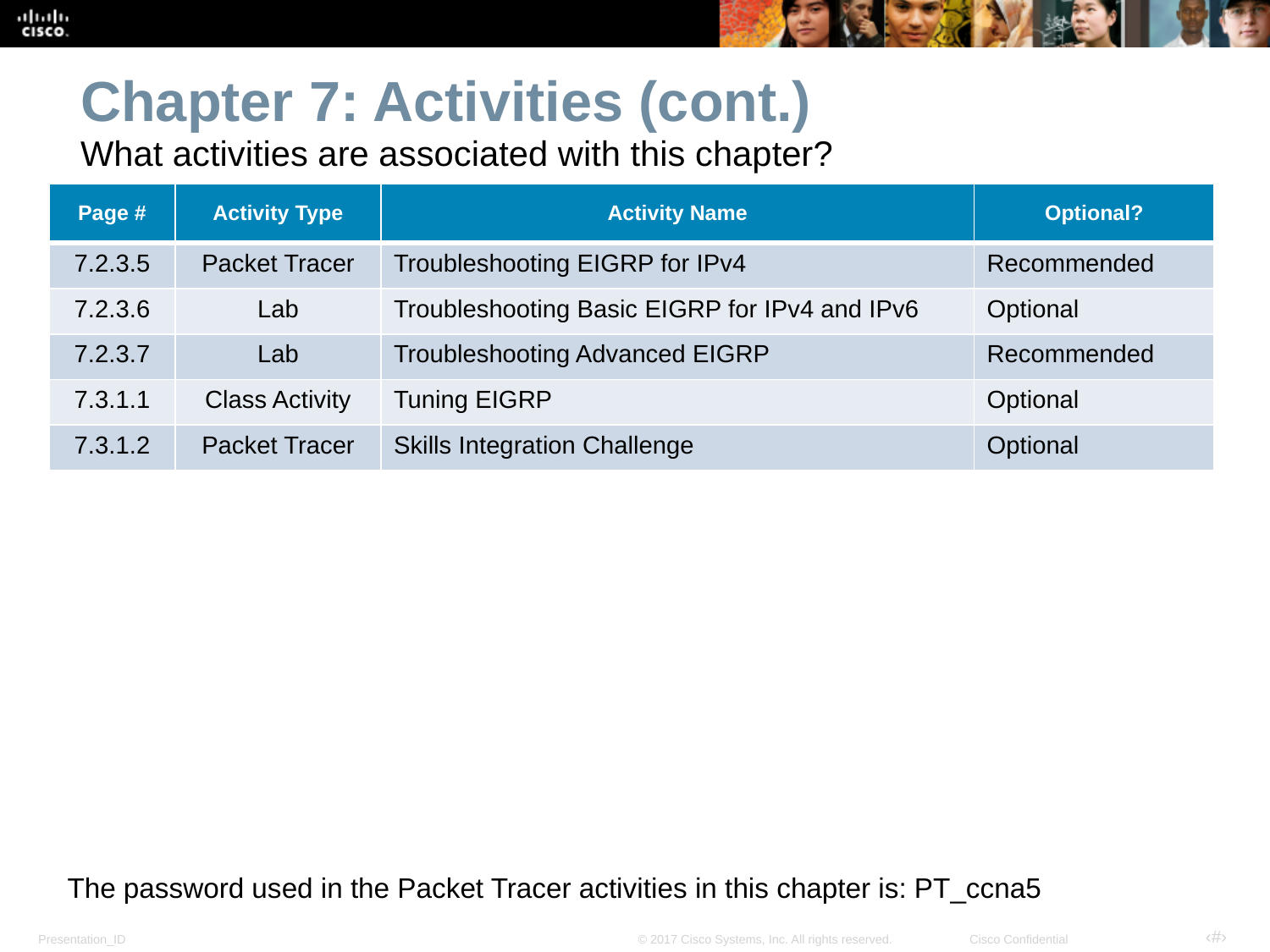

Chapter 7: Activities (cont.)
What activities are associated with this chapter?

| Page # | Activity Type | Activity Name | Optional? |
| --- | --- | --- | --- |
| 7.2.3.5 | Packet Tracer | Troubleshooting EIGRP for IPv4 | Recommended |
| 7.2.3.6 | Lab | Troubleshooting Basic EIGRP for IPv4 and IPv6 | Optional |
| 7.2.3.7 | Lab | Troubleshooting Advanced EIGRP | Recommended |
| 7.3.1.1 | Class Activity | Tuning EIGRP | Optional |
| 7.3.1.2 | Packet Tracer | Skills Integration Challenge | Optional |
The password used in the Packet Tracer activities in this chapter is: PT_ccna5